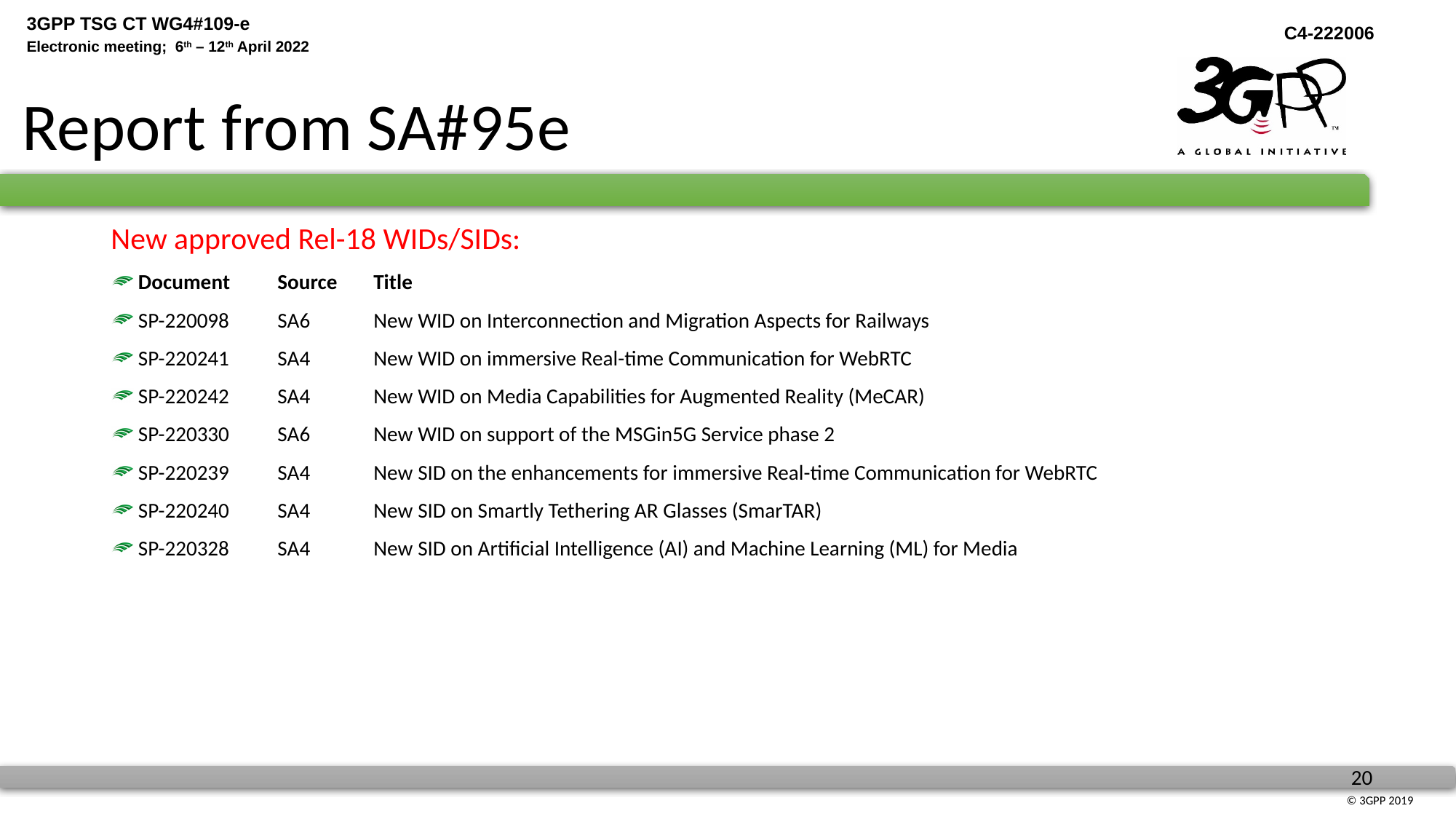

# Report from SA#95e
New approved Rel-18 WIDs/SIDs:
Document	Source	Title
SP-220098	SA6	New WID on Interconnection and Migration Aspects for Railways
SP-220241	SA4	New WID on immersive Real-time Communication for WebRTC
SP-220242	SA4	New WID on Media Capabilities for Augmented Reality (MeCAR)
SP-220330	SA6	New WID on support of the MSGin5G Service phase 2
SP-220239	SA4	New SID on the enhancements for immersive Real-time Communication for WebRTC
SP-220240	SA4	New SID on Smartly Tethering AR Glasses (SmarTAR)
SP-220328	SA4	New SID on Artificial Intelligence (AI) and Machine Learning (ML) for Media